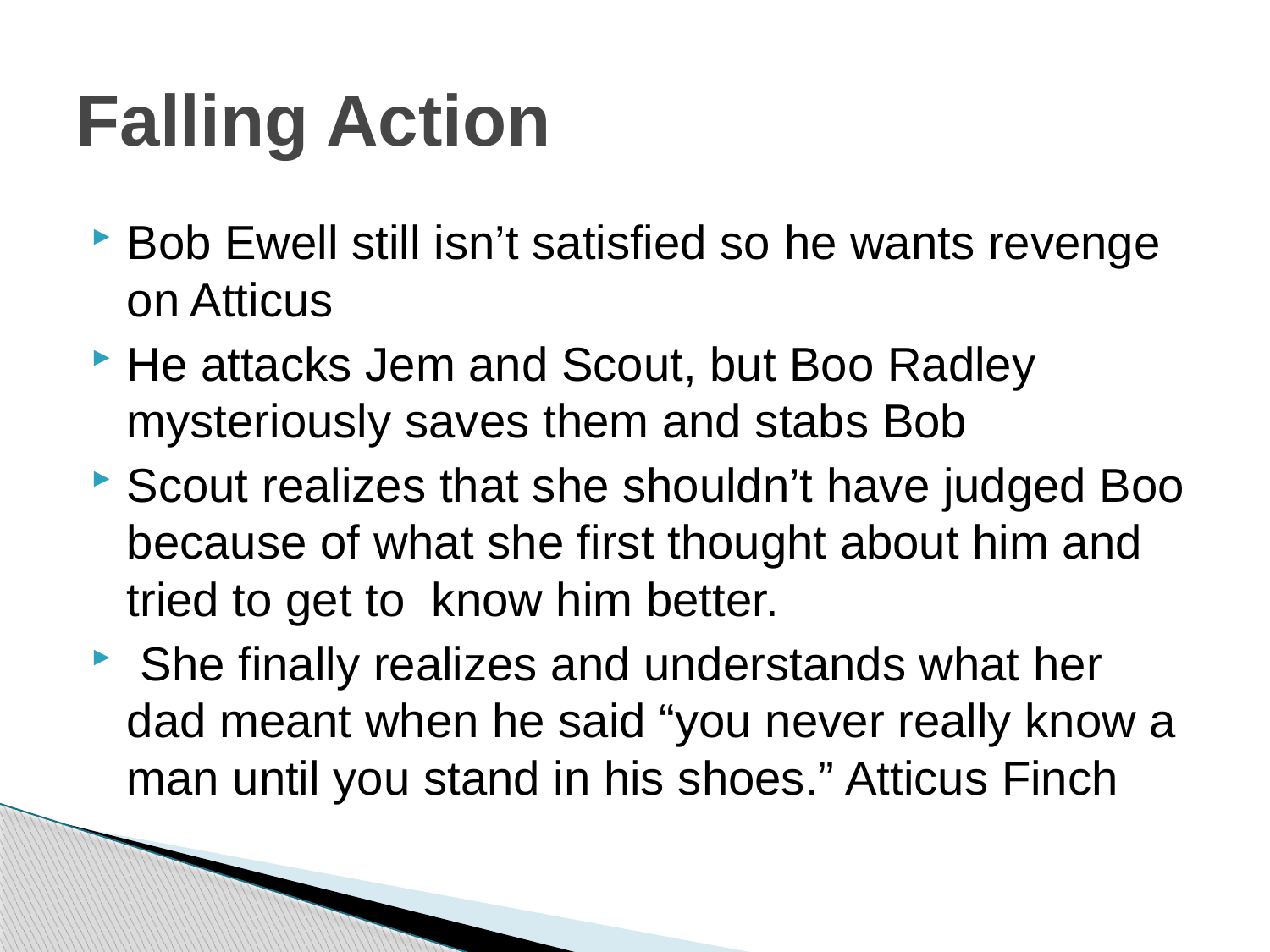

# Falling Action
Bob Ewell still isn’t satisfied so he wants revenge on Atticus
He attacks Jem and Scout, but Boo Radley mysteriously saves them and stabs Bob
Scout realizes that she shouldn’t have judged Boo because of what she first thought about him and tried to get to  know him better.
 She finally realizes and understands what her dad meant when he said “you never really know a man until you stand in his shoes.” Atticus Finch